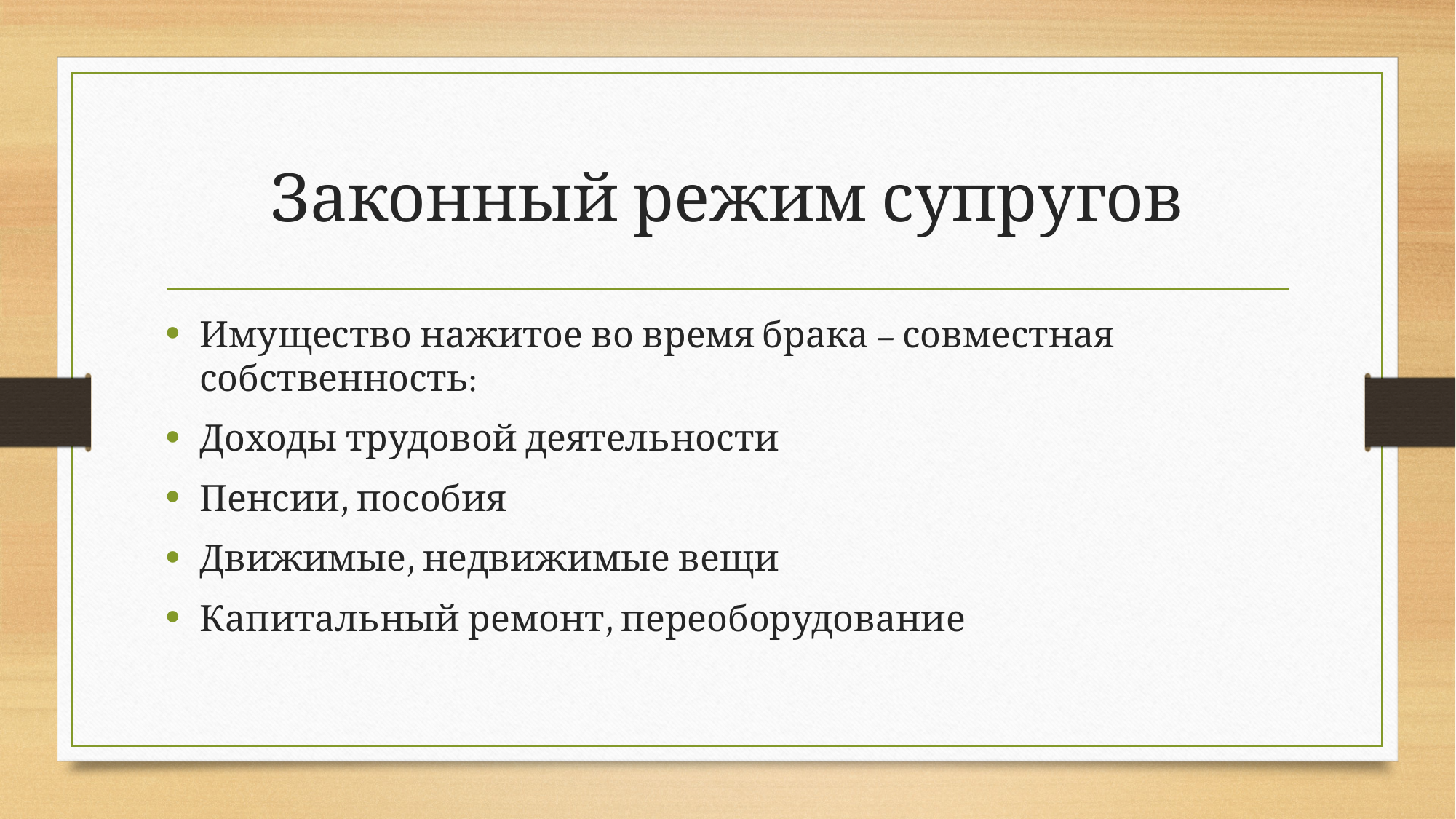

# Законный режим супругов
Имущество нажитое во время брака – совместная собственность:
Доходы трудовой деятельности
Пенсии, пособия
Движимые, недвижимые вещи
Капитальный ремонт, переоборудование